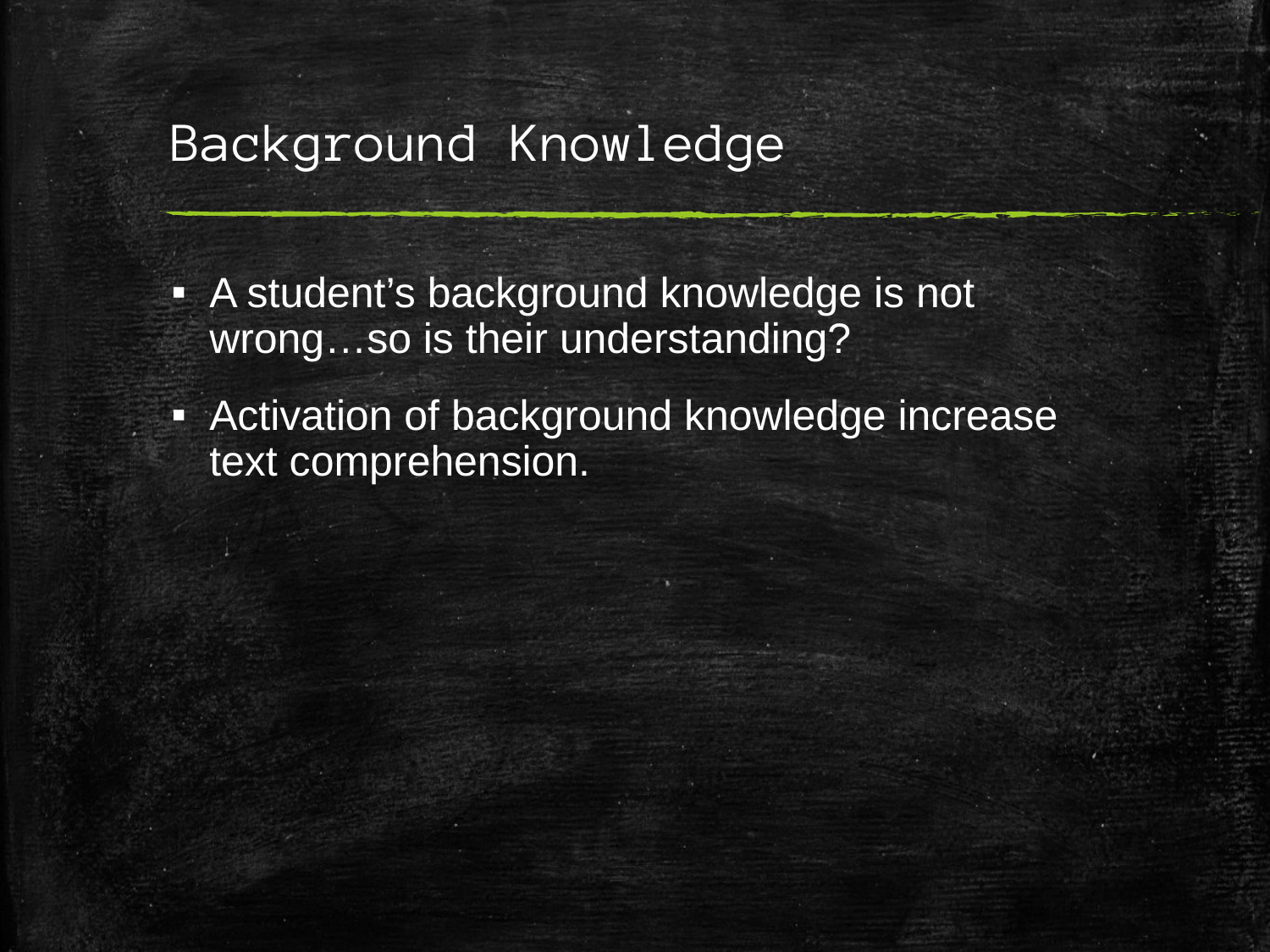

# Background Knowledge
A student’s background knowledge is not wrong…so is their understanding?
Activation of background knowledge increase text comprehension.